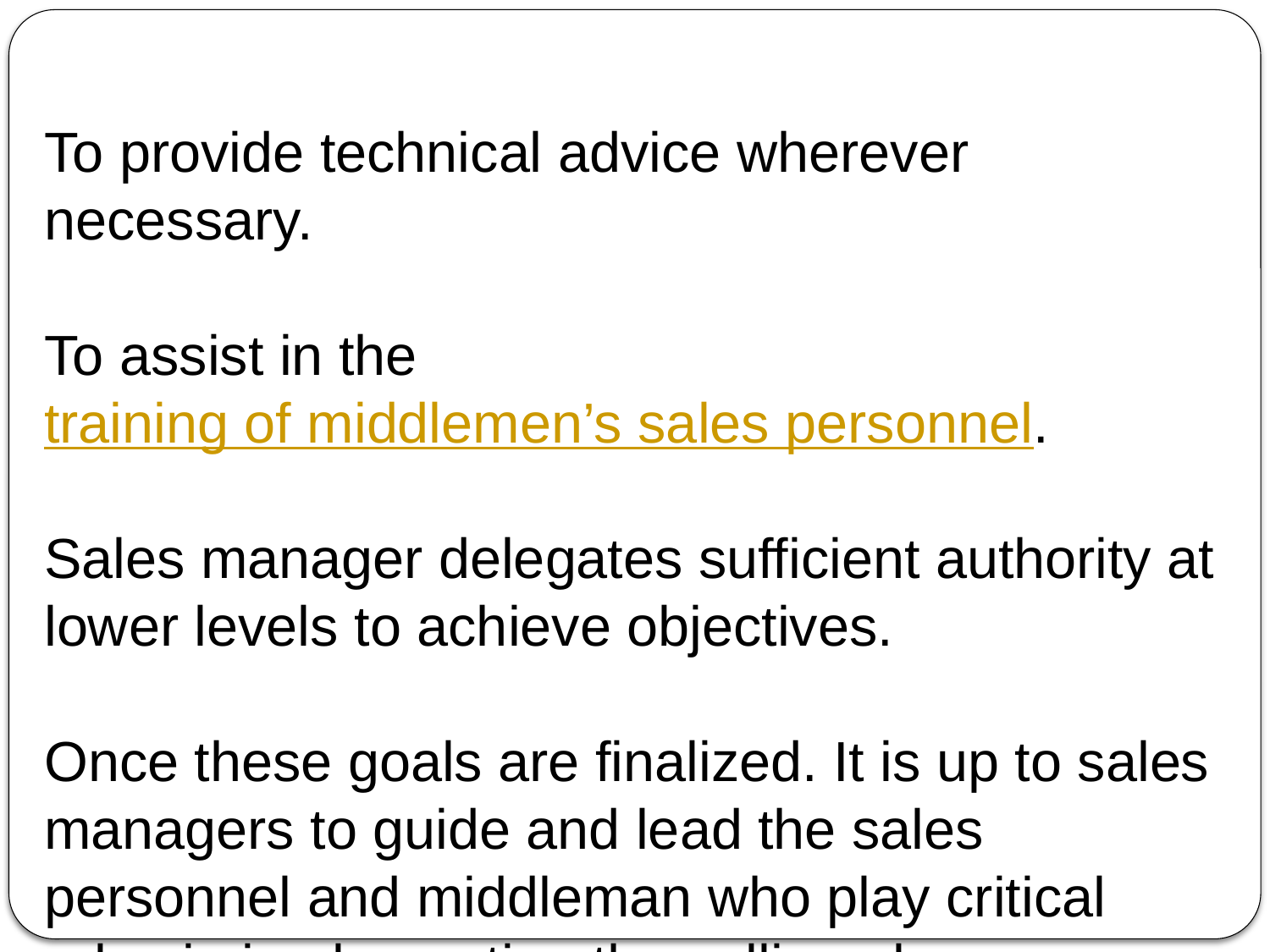

To provide technical advice wherever necessary.

To assist in the training of middlemen’s sales personnel.

Sales manager delegates sufficient authority at lower levels to achieve objectives.

Once these goals are finalized. It is up to sales managers to guide and lead the sales personnel and middleman who play critical roles in implementing the selling plans.